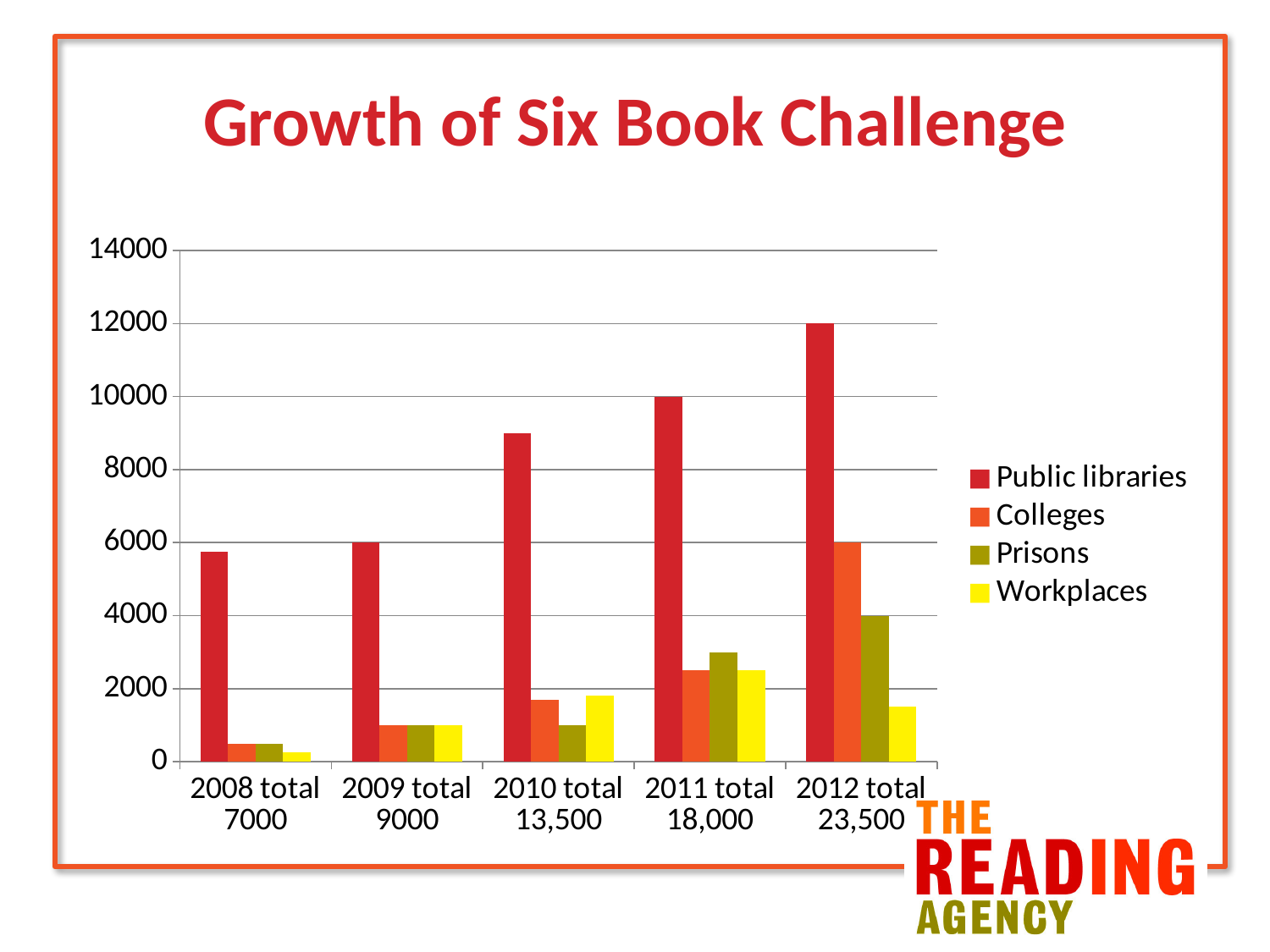

# Growth of Six Book Challenge

### Chart

| Category | Public libraries | Colleges | Prisons | Workplaces |
|---|---|---|---|---|
| 2008 total 7000 | 5750.0 | 500.0 | 500.0 | 250.0 |
| 2009 total 9000 | 6000.0 | 1000.0 | 1000.0 | 1000.0 |
| 2010 total 13,500 | 9000.0 | 1700.0 | 1000.0 | 1800.0 |
| 2011 total 18,000 | 10000.0 | 2500.0 | 3000.0 | 2500.0 |
| 2012 total 23,500 | 12000.0 | 6000.0 | 4000.0 | 1500.0 |